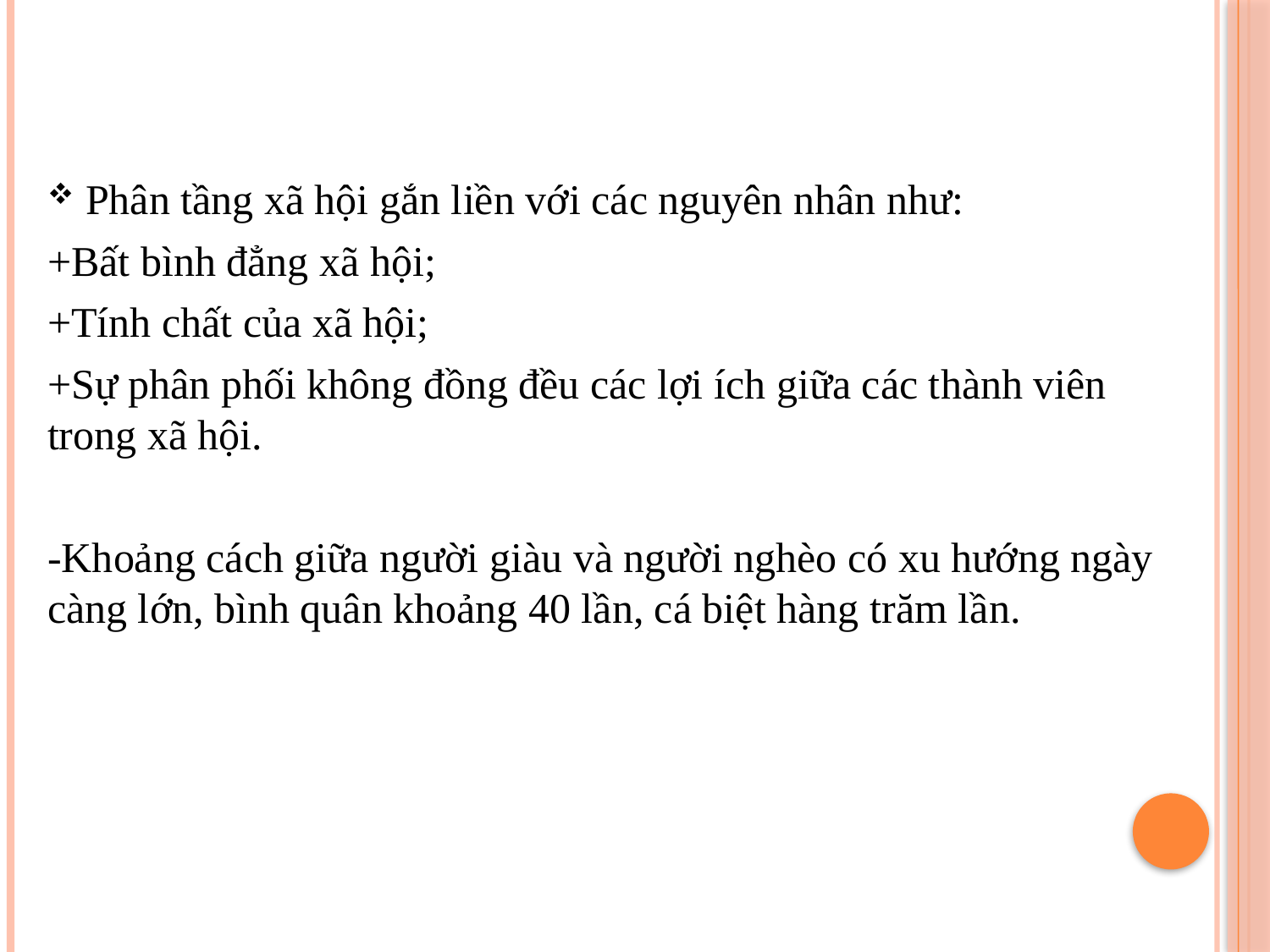

#
Phân tầng xã hội gắn liền với các nguyên nhân như:
+Bất bình đẳng xã hội;
+Tính chất của xã hội;
+Sự phân phối không đồng đều các lợi ích giữa các thành viên trong xã hội.

-Khoảng cách giữa người giàu và người nghèo có xu hướng ngày càng lớn, bình quân khoảng 40 lần, cá biệt hàng trăm lần.